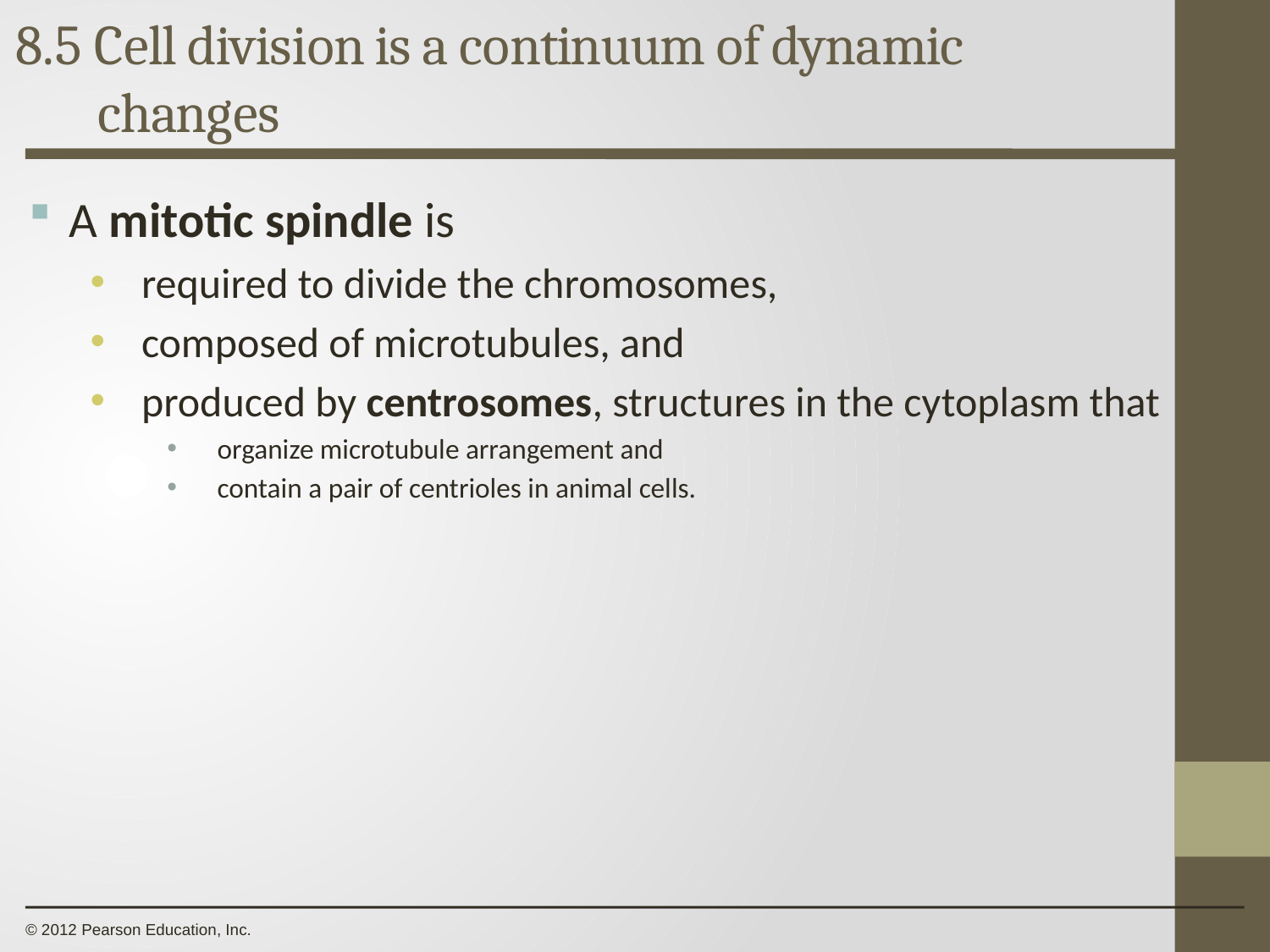

8.5 Cell division is a continuum of dynamic
changes
0

A mitotic spindle is
required to divide the chromosomes,
composed of microtubules, and
produced by centrosomes, structures in the cytoplasm that
organize microtubule arrangement and
contain a pair of centrioles in animal cells.

© 2012 Pearson Education, Inc.